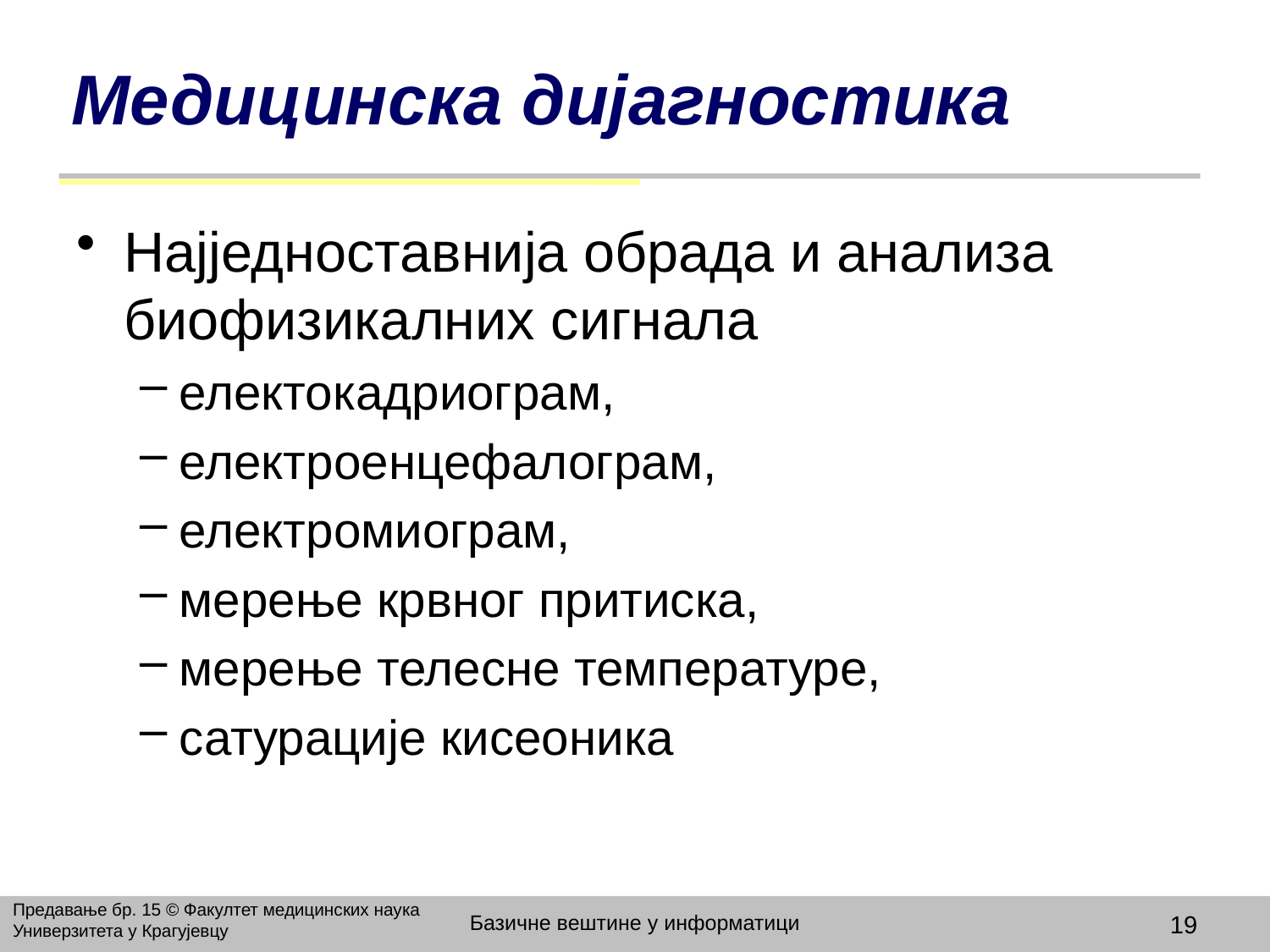

# Медицинска дијагностика
Најједноставнија обрада и анализа биофизикалних сигнала
електокадриограм,
електроенцефалограм,
електромиограм,
мерење крвног притиска,
мерење телесне температуре,
сатурације кисеоника

Предавање бр. 15 © Факултет медицинских наука Универзитета у Крагујевцу
Базичне вештине у информатици
19